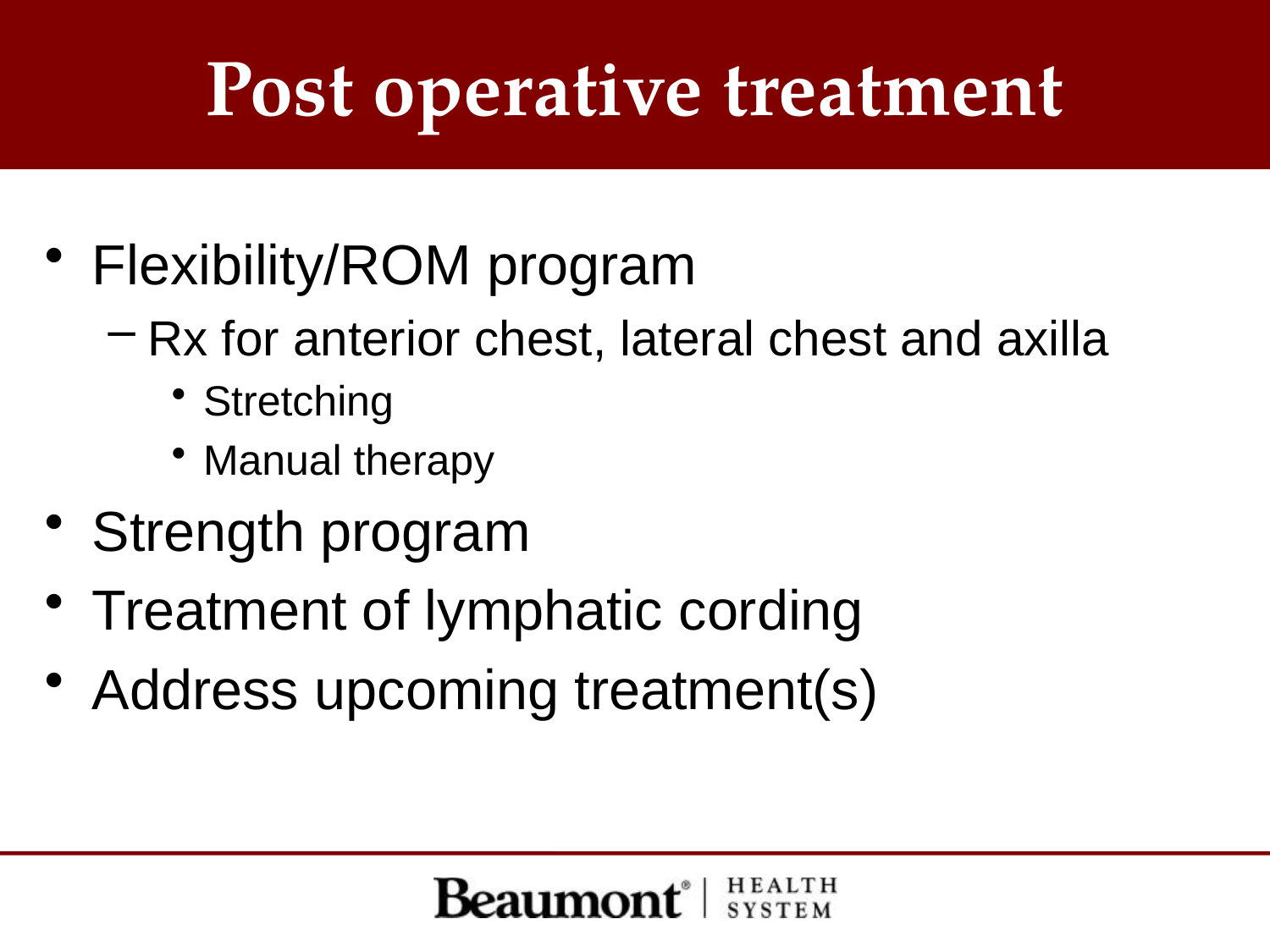

# Post operative treatment
Flexibility/ROM program
Rx for anterior chest, lateral chest and axilla
Stretching
Manual therapy
Strength program
Treatment of lymphatic cording
Address upcoming treatment(s)